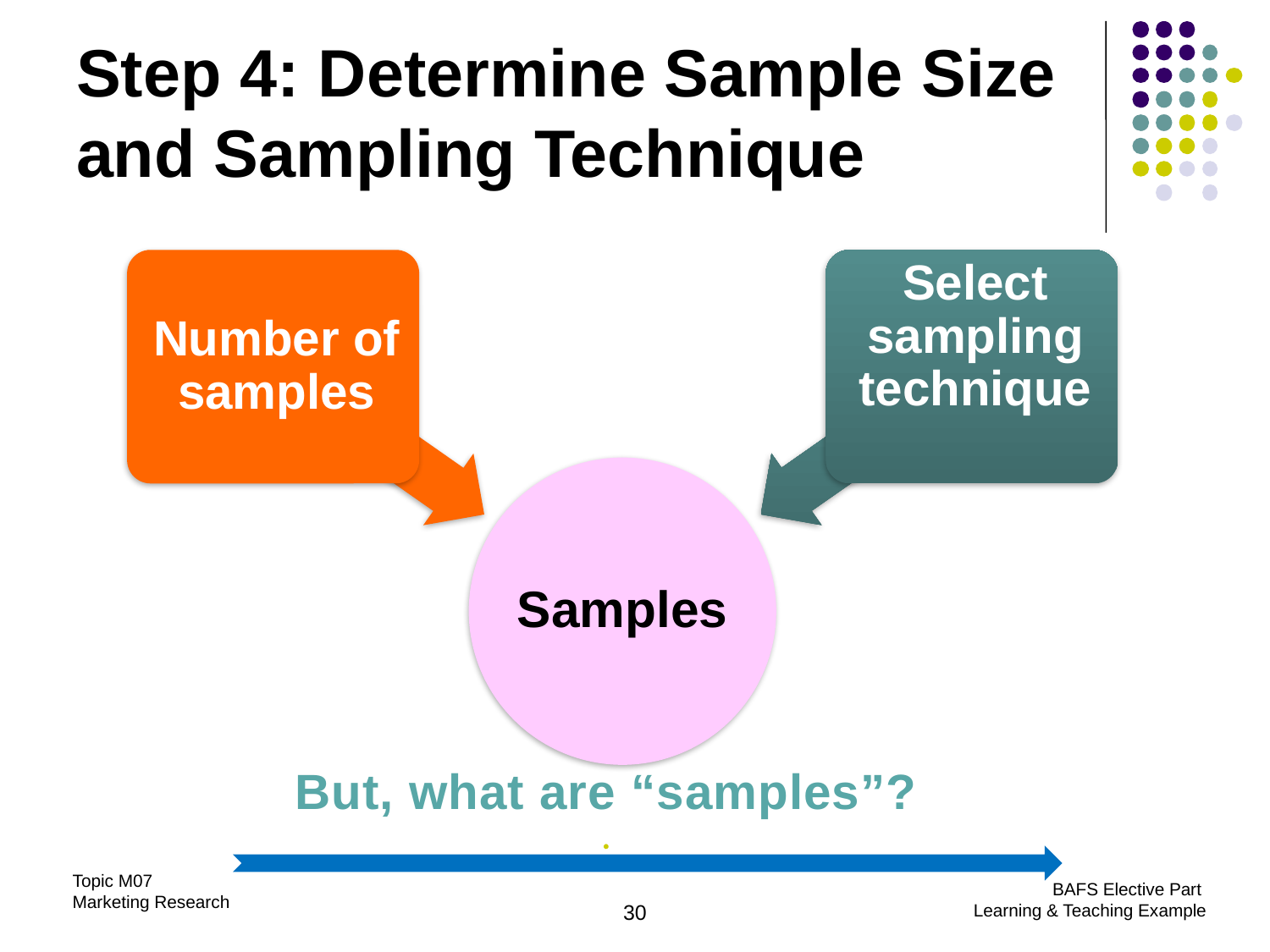

Step 4: Determine Sample Size and Sampling Technique
Samples
Number of samples
Select sampling technique
But, what are “samples”?

30